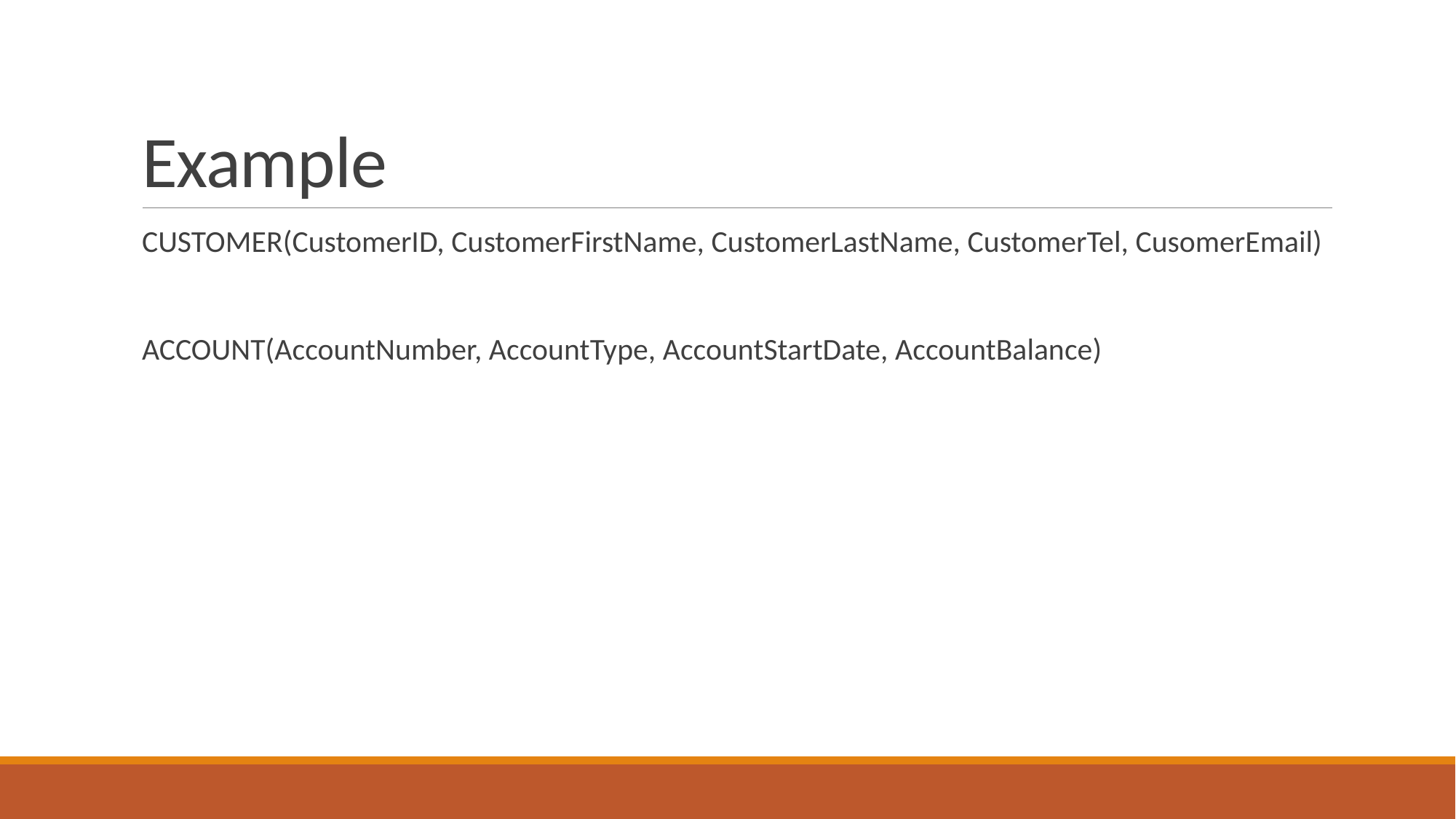

# Example
CUSTOMER(CustomerID, CustomerFirstName, CustomerLastName, CustomerTel, CusomerEmail)

ACCOUNT(AccountNumber, AccountType, AccountStartDate, AccountBalance)